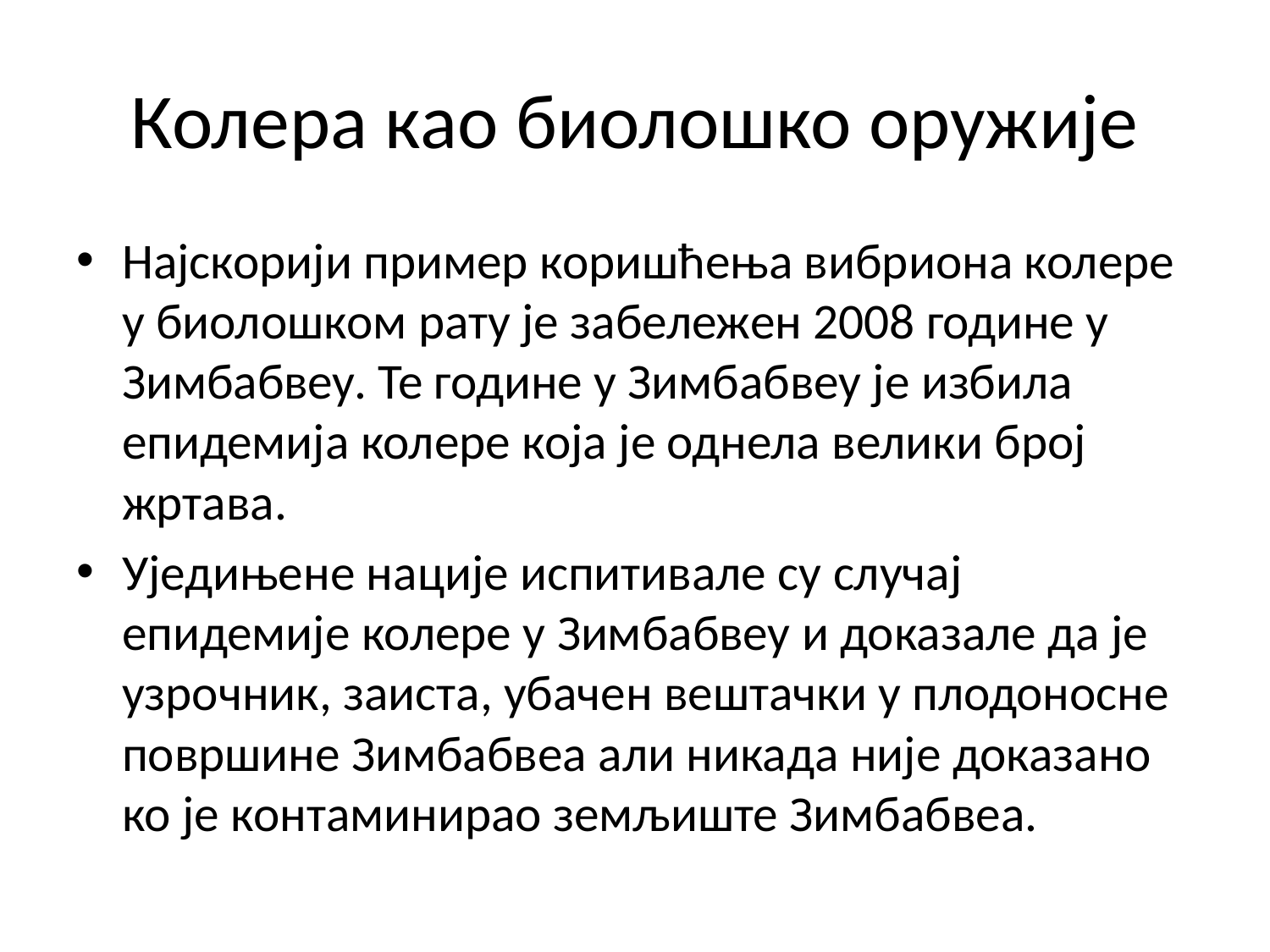

# Колера као биолошко оружије
Најскорији пример коришћења вибриона колере у биолошком рату је забележен 2008 године у Зимбабвеу. Те године у Зимбабвеу је избила епидемија колере која је однела велики број жртава.
Уједињене нације испитивале су случај епидемије колере у Зимбабвеу и доказале да је узрочник, заиста, убачен вештачки у плодоносне површине Зимбабвеа али никада није доказано ко је контаминирао земљиште Зимбабвеа.